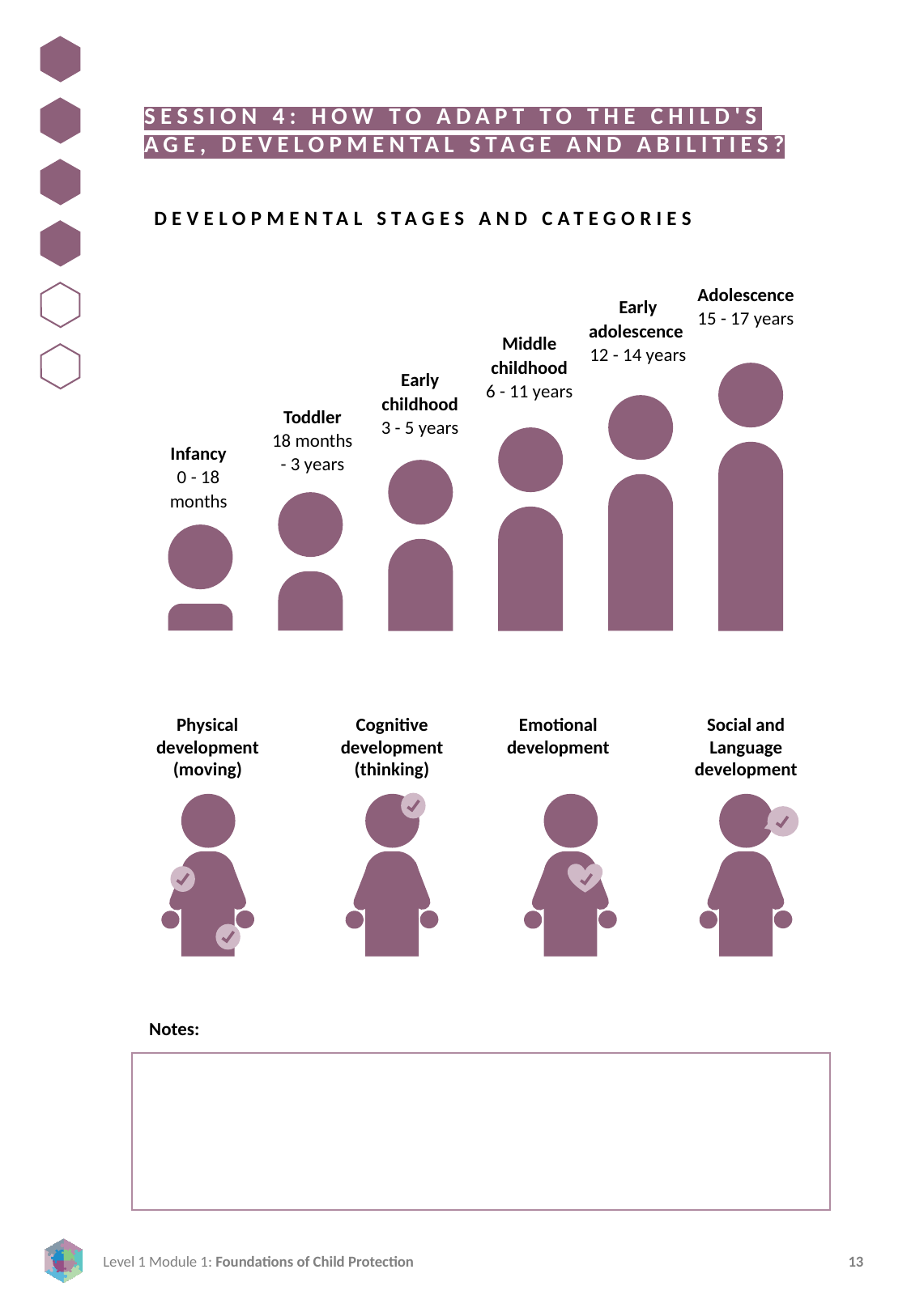

SESSION 4: HOW TO ADAPT TO THE CHILD'S AGE, DEVELOPMENTAL STAGE AND ABILITIES?

 DEVELOPMENTAL STAGES AND CATEGORIES

Adolescence
15 - 17 years

Early adolescence
12 - 14 years
Middle childhood
6 - 11 years

Early childhood
3 - 5 years

Toddler
18 months - 3 years

Infancy
0 - 18 months

Physical development (moving)
Cognitive development (thinking)
Emotional development
Social and Language development

Notes: